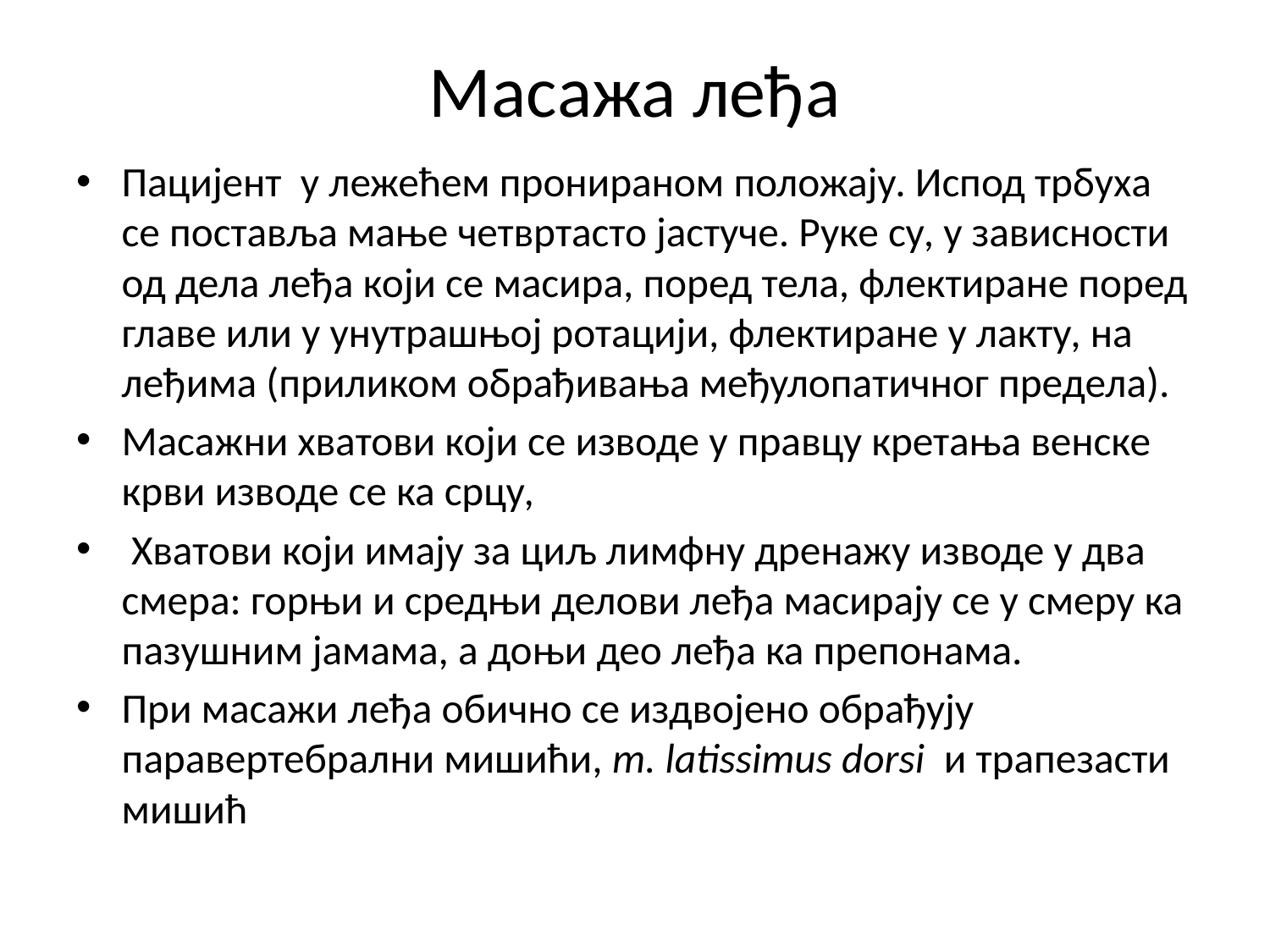

# Масажа леђа
Пацијент  у лежећем пронираном положају. Испод трбуха се поставља мање четвртасто јастуче. Руке су, у зависности од дела леђа који се масира, поред тела, флектиране поред главе или у унутрашњој ротацији, флектиране у лакту, на леђима (приликом обрађивања међулопатичног предела).
Масажни хватови који се изводе у правцу кретања венске крви изводе се ка срцу,
 Хватови који имају за циљ лимфну дренажу изводе у два смера: горњи и средњи делови леђа масирају се у смеру ка пазушним јамама, а доњи део леђа ка препонама.
При масажи леђа обично се издвојено обрађују паравертебрални мишићи, m. latissimus dorsi  и трапезасти мишић